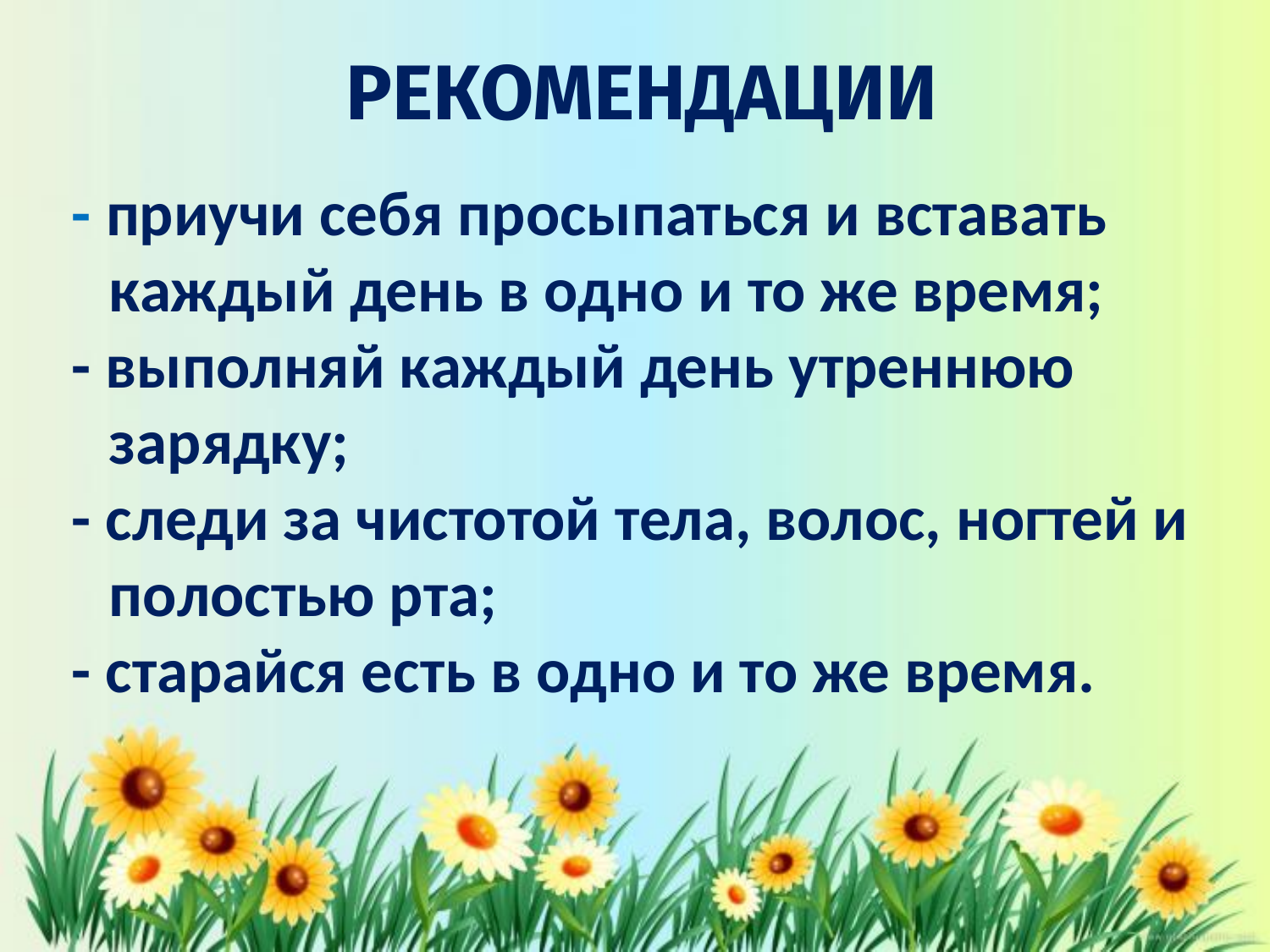

РЕКОМЕНДАЦИИ
- приучи себя просыпаться и вставать каждый день в одно и то же время;
- выполняй каждый день утреннюю зарядку;
- следи за чистотой тела, волос, ногтей и полостью рта;
- старайся есть в одно и то же время.